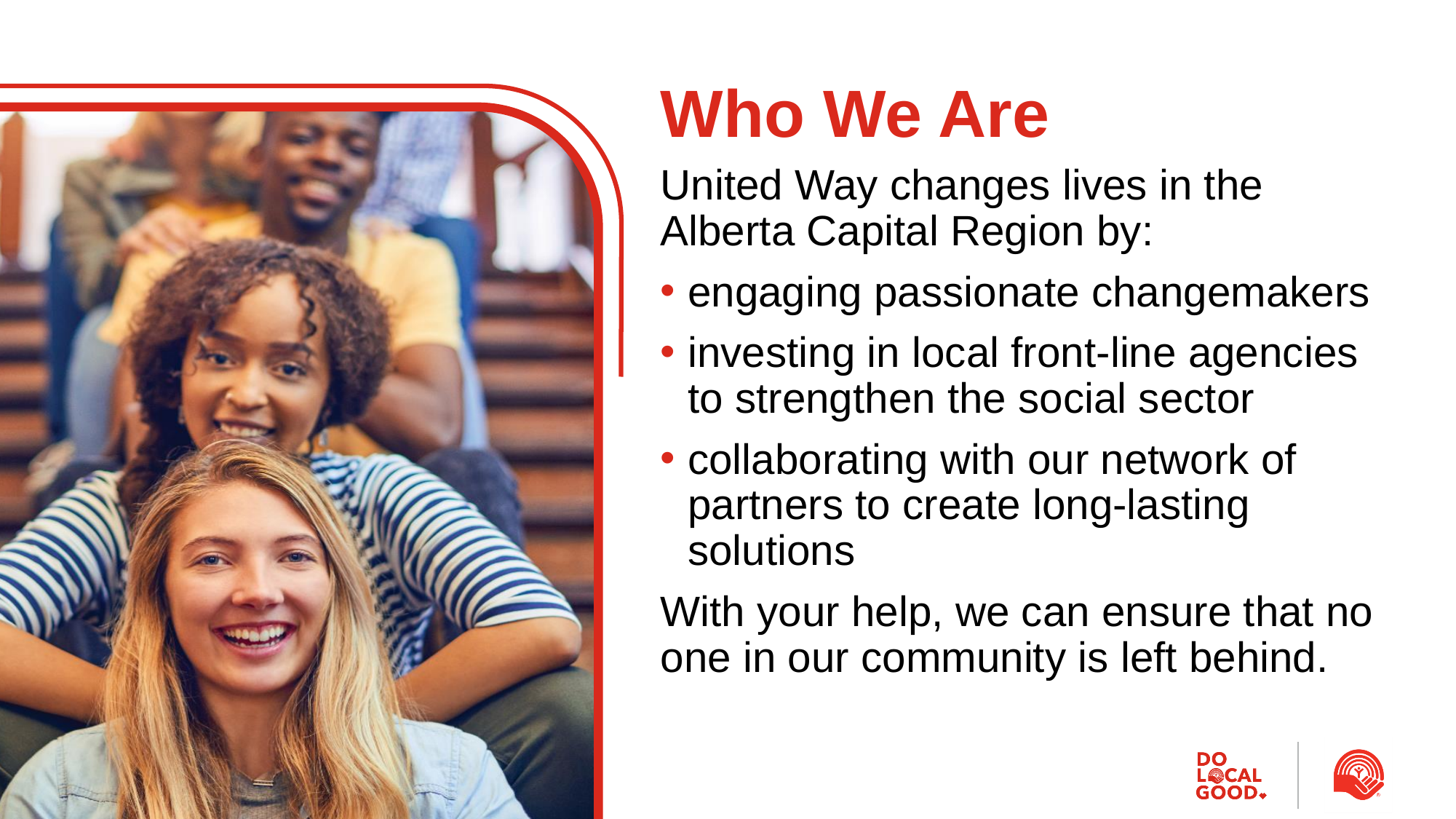

# Who We Are
United Way changes lives in the Alberta Capital Region by:
engaging passionate changemakers
investing in local front-line agencies to strengthen the social sector
collaborating with our network of partners to create long-lasting solutions
With your help, we can ensure that no one in our community is left behind.